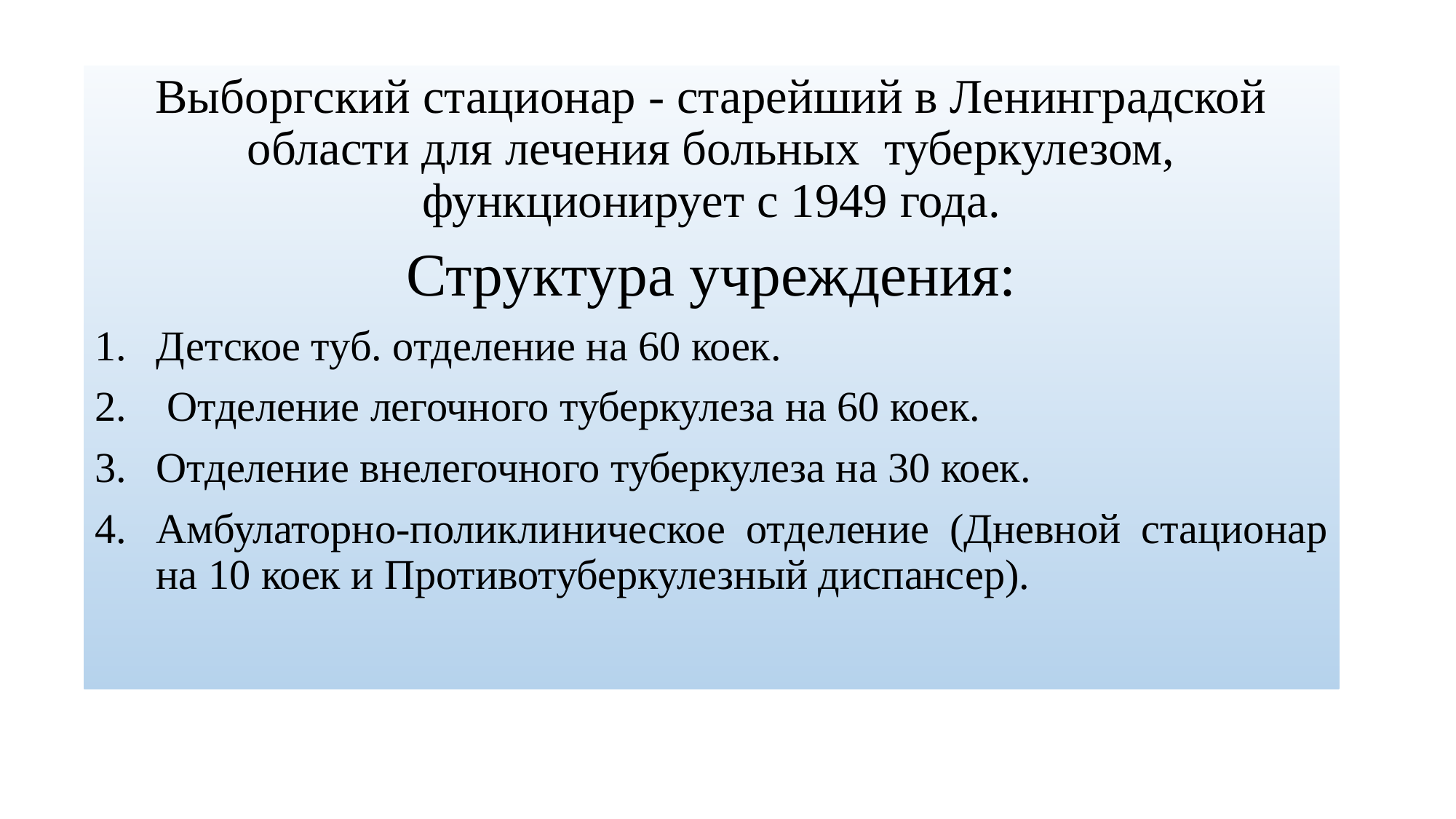

#
Выборгский стационар - старейший в Ленинградской области для лечения больных  туберкулезом, функционирует с 1949 года.
Структура учреждения:
Детское туб. отделение на 60 коек.
 Отделение легочного туберкулеза на 60 коек.
Отделение внелегочного туберкулеза на 30 коек.
Амбулаторно-поликлиническое отделение (Дневной стационар на 10 коек и Противотуберкулезный диспансер).